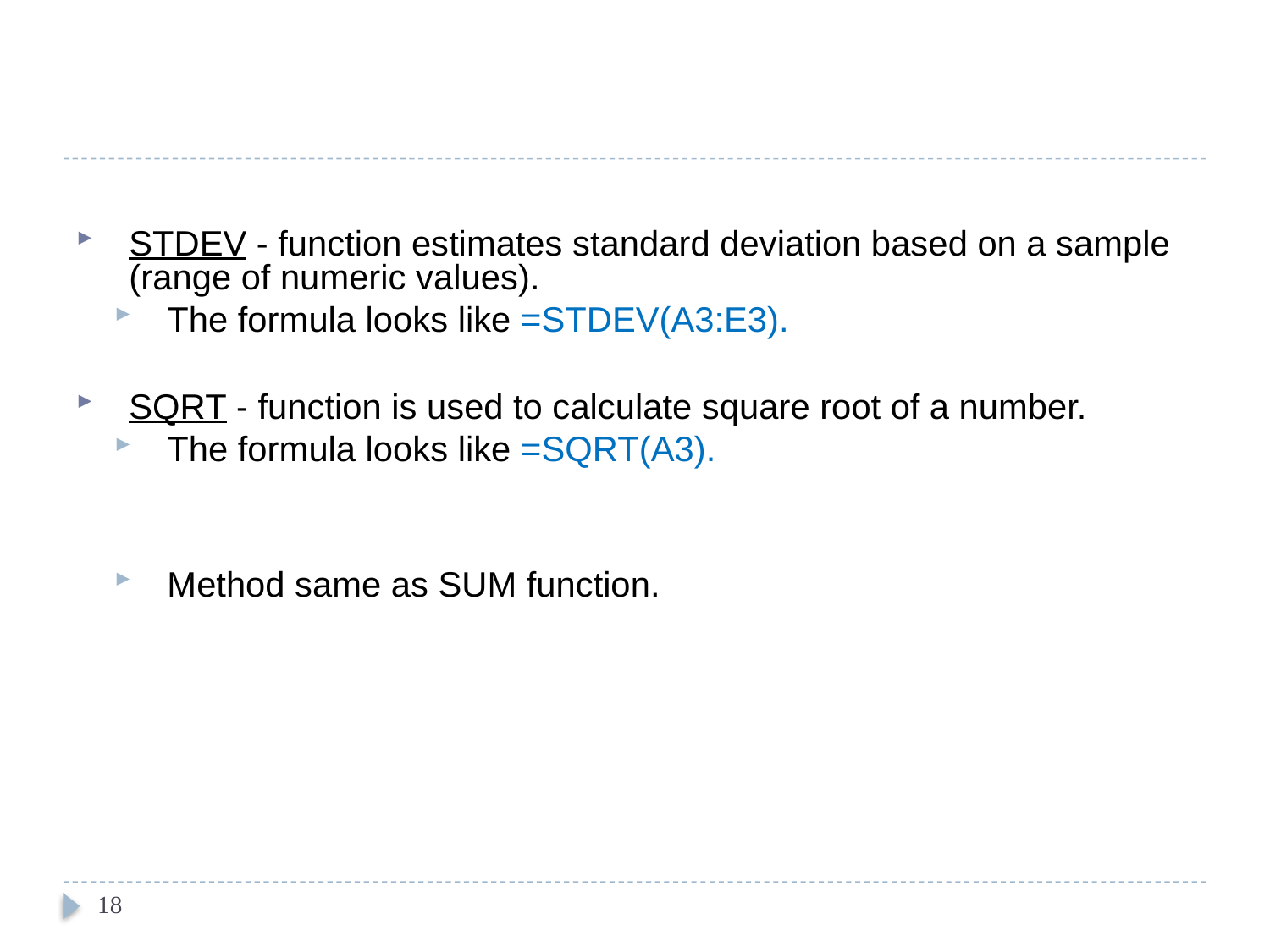

#

STDEV - function estimates standard deviation based on a sample (range of numeric values).
The formula looks like =STDEV(A3:E3).

SQRT - function is used to calculate square root of a number.
The formula looks like =SQRT(A3).

Method same as SUM function.
18